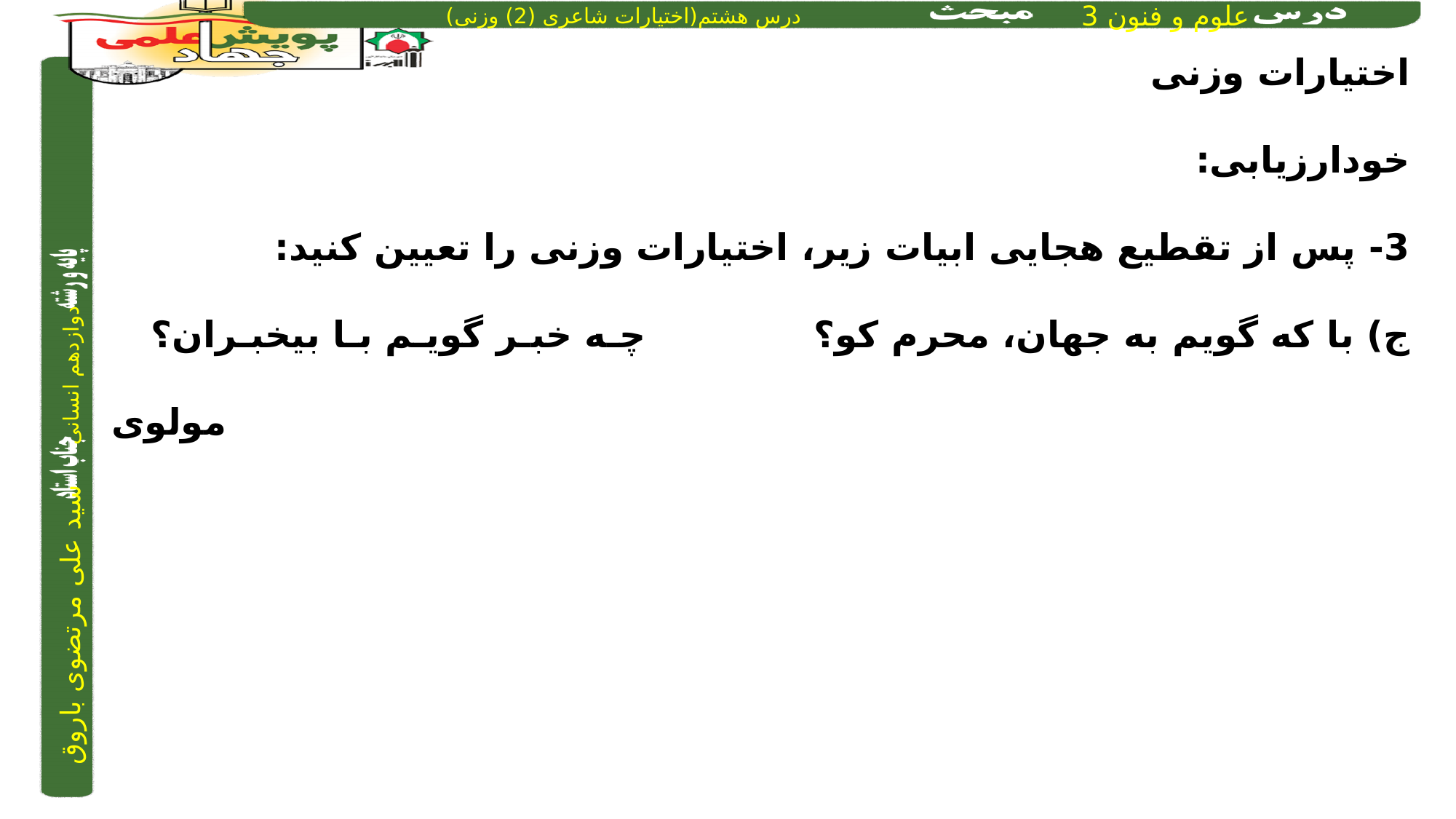

اختیارات وزنی
خودارزیابی:
3- پس از تقطیع هجایی ابیات زیر، اختیارات وزنی را تعیین کنید:
ج) با که گویم به جهان، محرم کو؟ 			چـه خبـر گویـم بـا بیخبـران؟
مولوی